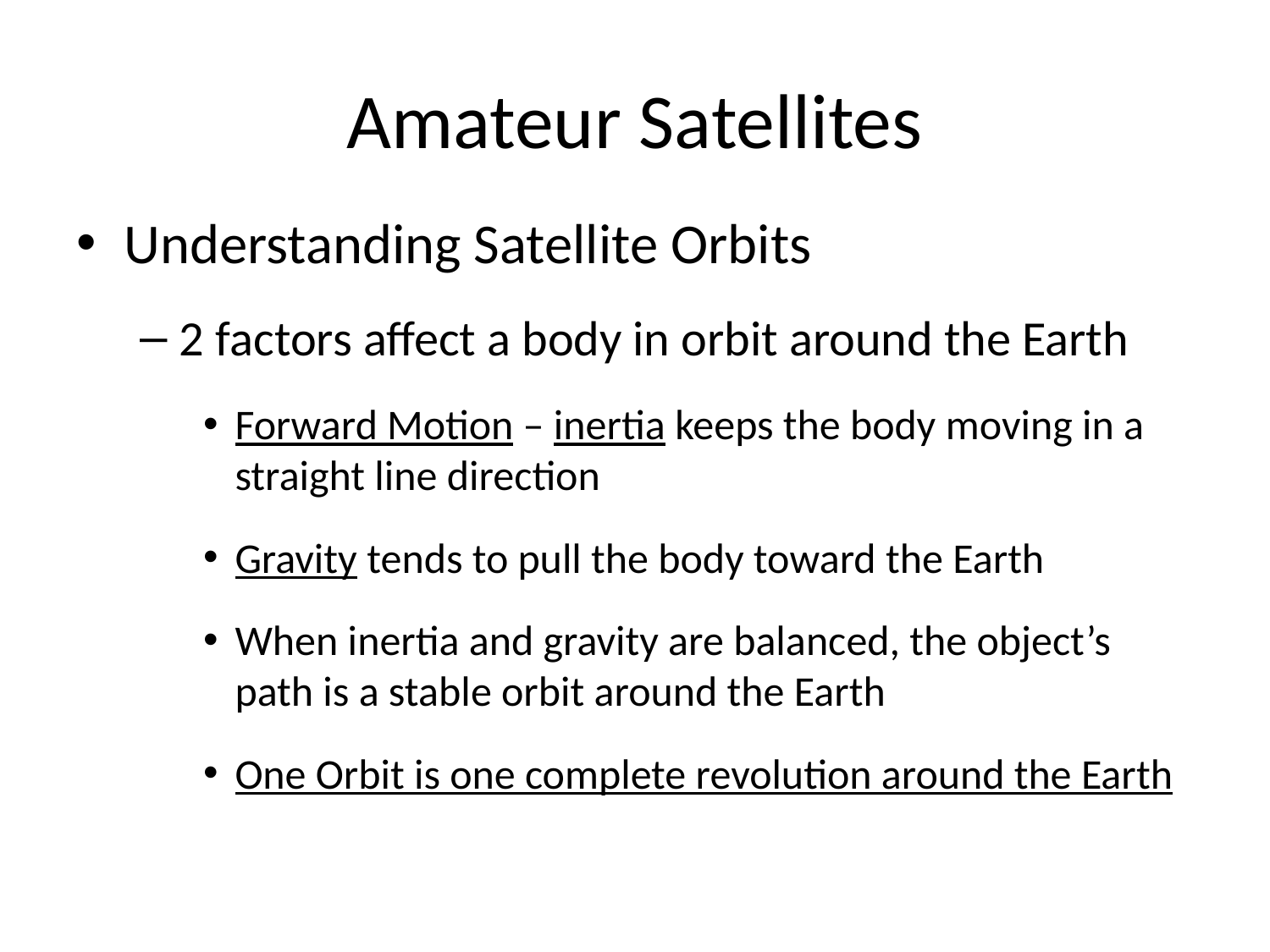

# Amateur Satellites
Understanding Satellite Orbits
2 factors affect a body in orbit around the Earth
Forward Motion – inertia keeps the body moving in a straight line direction
Gravity tends to pull the body toward the Earth
When inertia and gravity are balanced, the object’s path is a stable orbit around the Earth
One Orbit is one complete revolution around the Earth